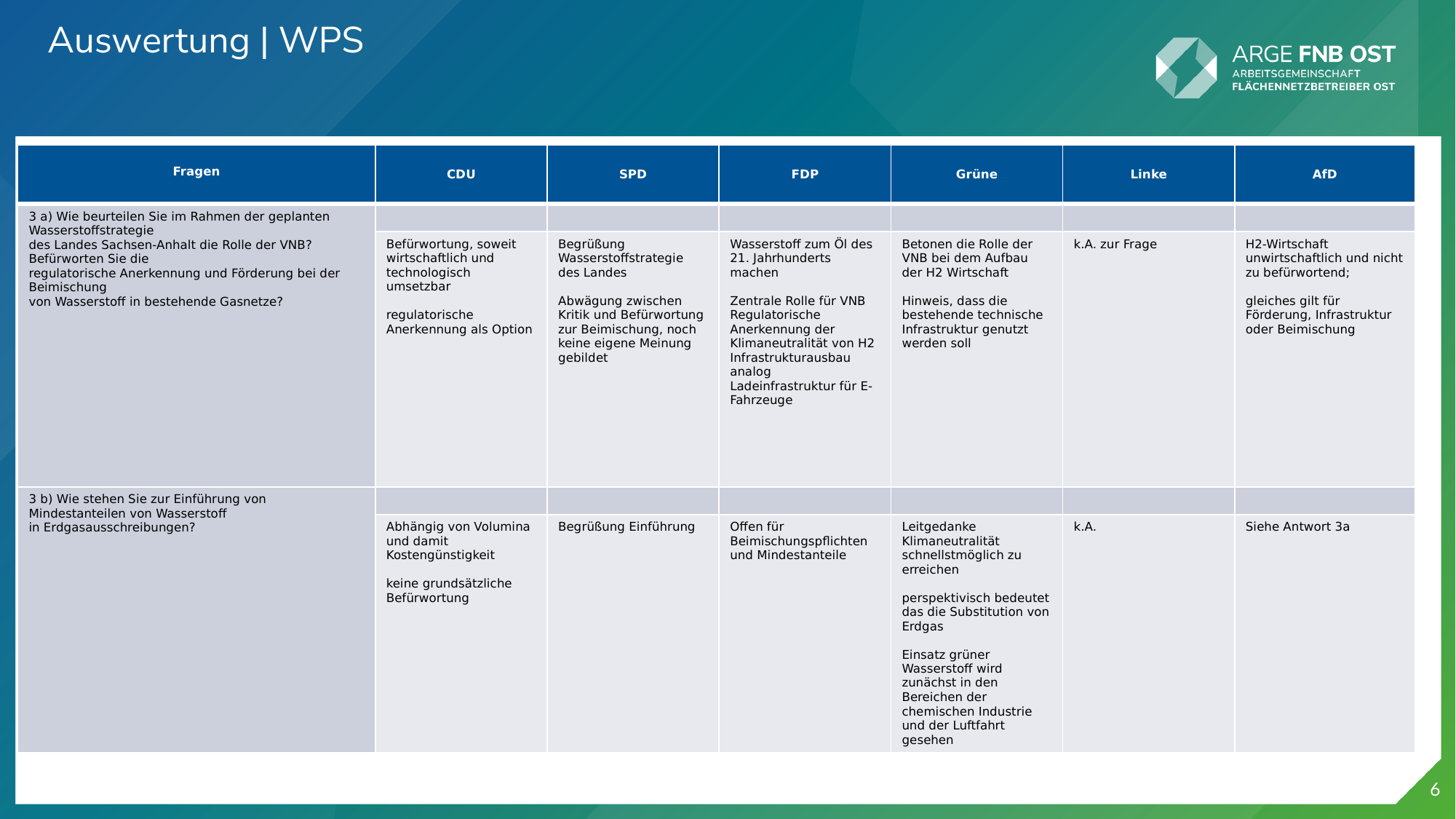

# Auswertung | WPS
| Fragen | CDU | SPD | FDP | Grüne | Linke | AfD |
| --- | --- | --- | --- | --- | --- | --- |
| 3 a) Wie beurteilen Sie im Rahmen der geplanten Wasserstoffstrategie des Landes Sachsen-Anhalt die Rolle der VNB? Befürworten Sie die regulatorische Anerkennung und Förderung bei der Beimischung von Wasserstoff in bestehende Gasnetze? |  |  |  |  |  |  |
|  | Befürwortung, soweit wirtschaftlich und technologisch umsetzbar regulatorische Anerkennung als Option | Begrüßung Wasserstoffstrategie des Landes Abwägung zwischen Kritik und Befürwortung zur Beimischung, noch keine eigene Meinung gebildet | Wasserstoff zum Öl des 21. Jahrhunderts machen Zentrale Rolle für VNB Regulatorische Anerkennung der Klimaneutralität von H2 Infrastrukturausbau analog Ladeinfrastruktur für E-Fahrzeuge | Betonen die Rolle der VNB bei dem Aufbau der H2 Wirtschaft Hinweis, dass die bestehende technische Infrastruktur genutzt werden soll | k.A. zur Frage | H2-Wirtschaft unwirtschaftlich und nicht zu befürwortend; gleiches gilt für Förderung, Infrastruktur oder Beimischung |
| 3 b) Wie stehen Sie zur Einführung von Mindestanteilen von Wasserstoff in Erdgasausschreibungen? |  |  |  |  |  |  |
|  | Abhängig von Volumina und damit Kostengünstigkeit keine grundsätzliche Befürwortung | Begrüßung Einführung | Offen für Beimischungspflichten und Mindestanteile | Leitgedanke Klimaneutralität schnellstmöglich zu erreichen perspektivisch bedeutet das die Substitution von Erdgas Einsatz grüner Wasserstoff wird zunächst in den Bereichen der chemischen Industrie und der Luftfahrt gesehen | k.A. | Siehe Antwort 3a |
6